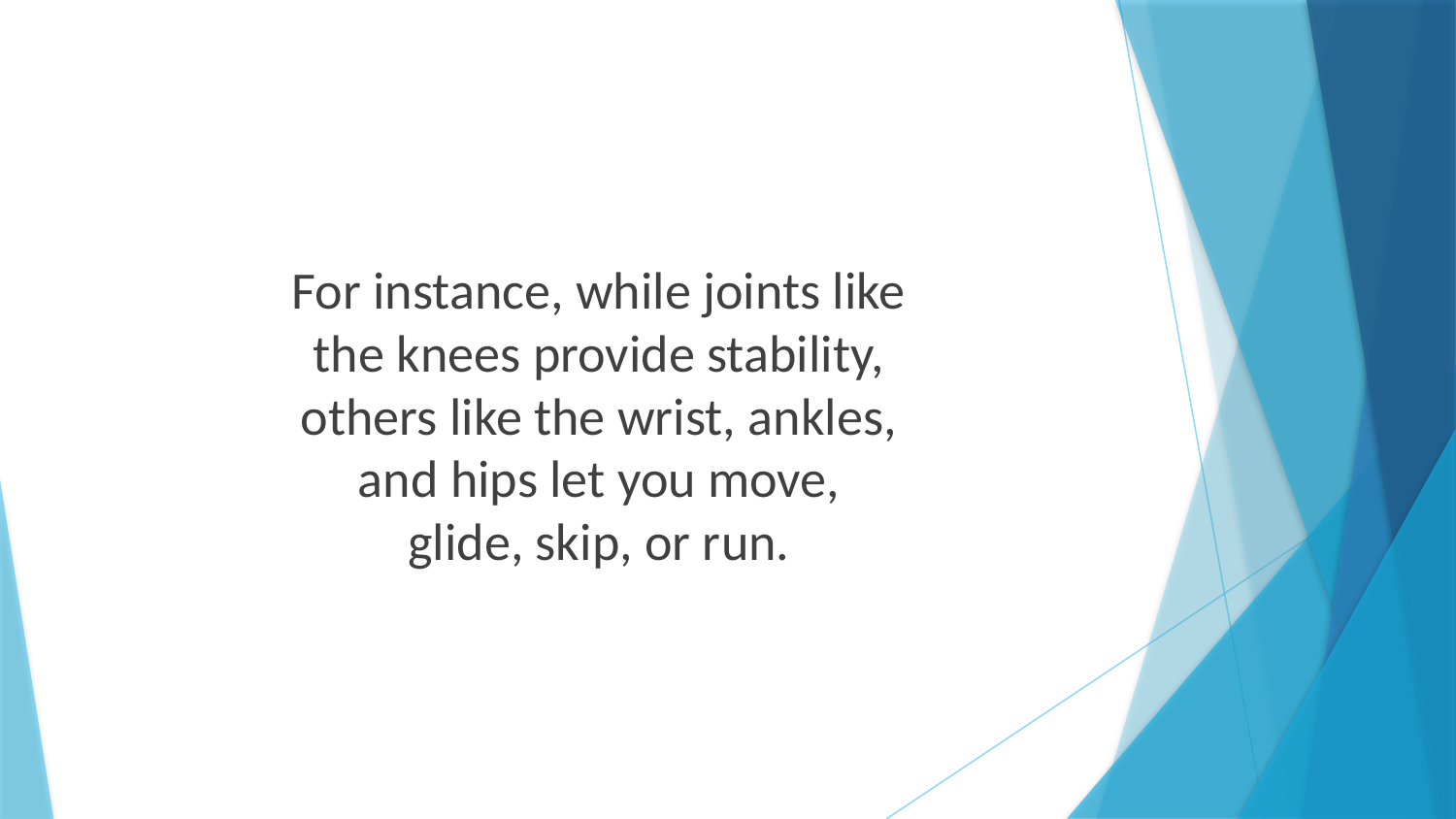

For instance, while joints like
the knees provide stability,
others like the wrist, ankles,
and hips let you move,
glide, skip, or run.